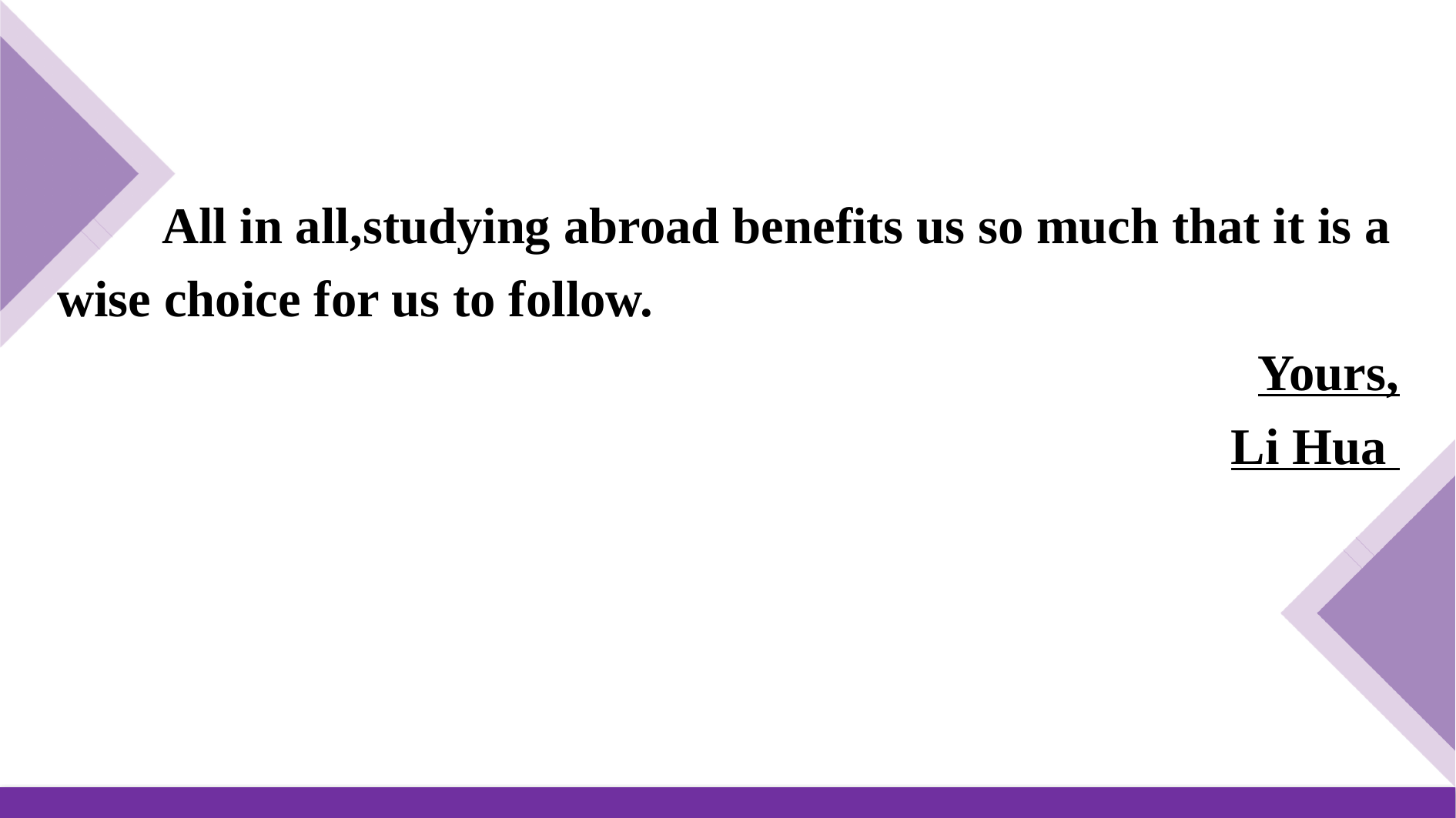

All in all,studying abroad benefits us so much that it is a wise choice for us to follow.
Yours,
Li Hua